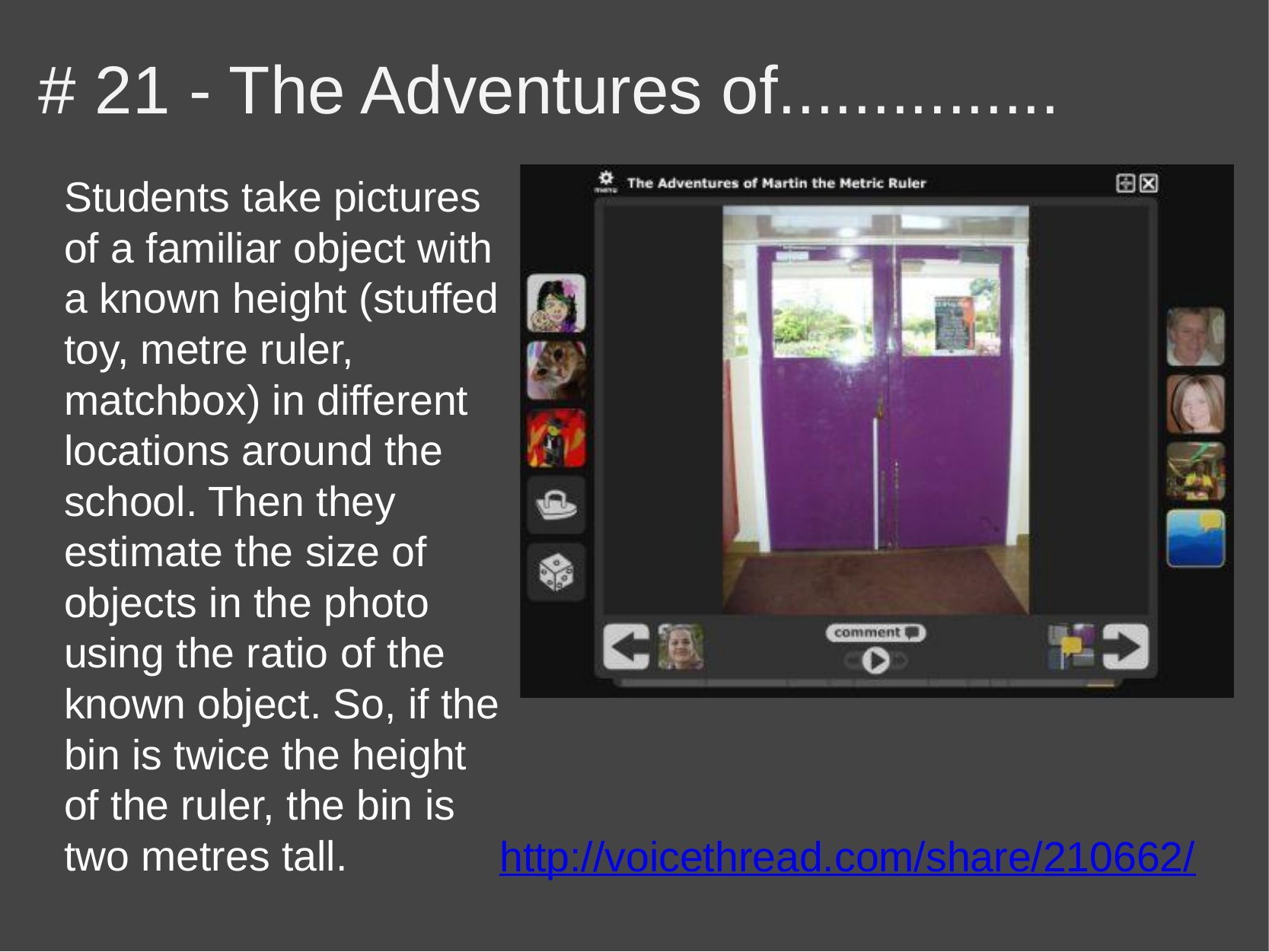

# # 21 - The Adventures of...............
Students take pictures of a familiar object with a known height (stuffed toy, metre ruler, matchbox) in different locations around the school. Then they estimate the size of objects in the photo using the ratio of the known object. So, if the bin is twice the height of the ruler, the bin is two metres tall.

http://voicethread.com/share/210662/